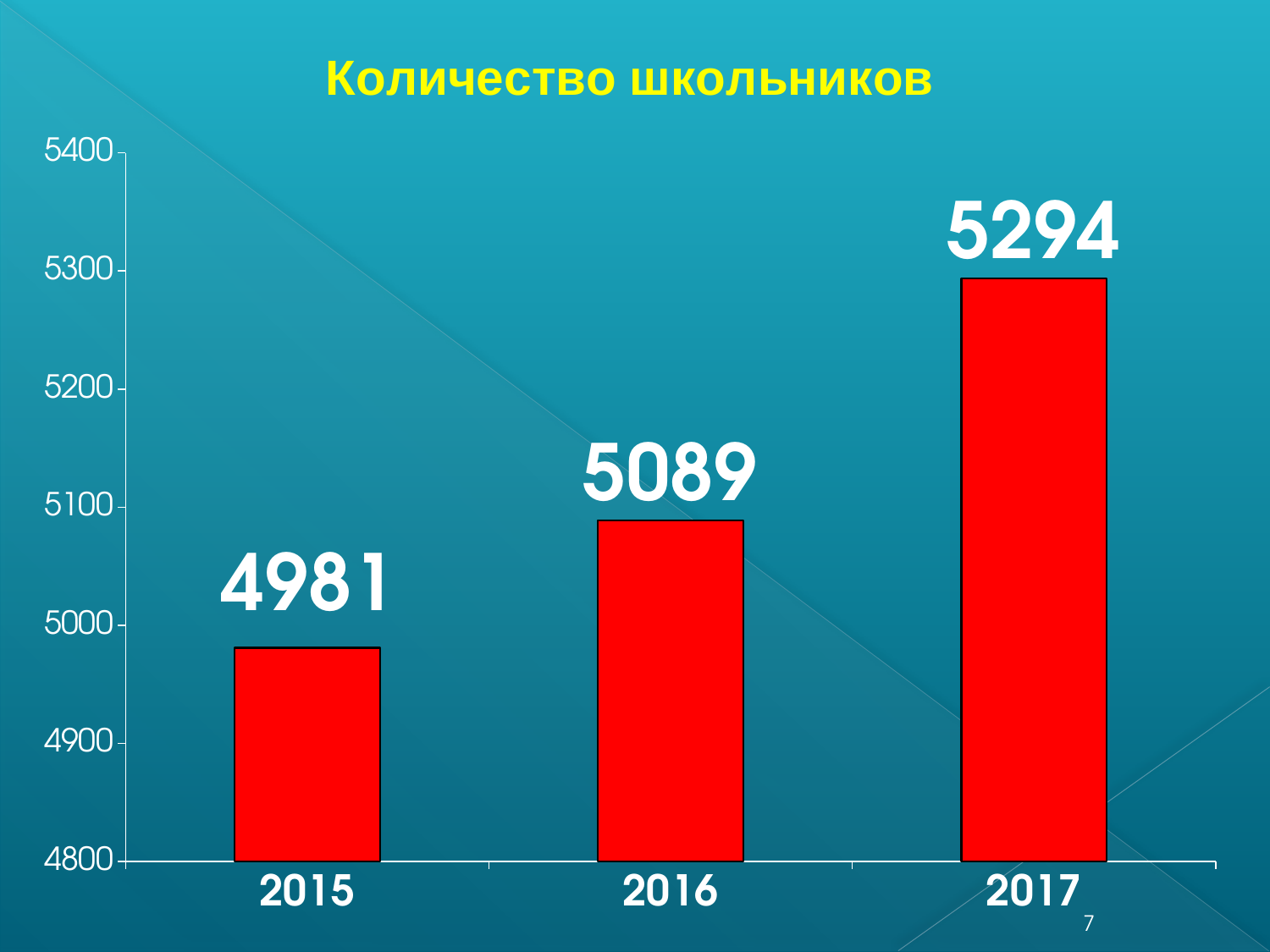

### Chart: Количество школьников

| Category | Количество учащихся |
|---|---|
| 2015 | 4981.0 |
| 2016 | 5089.0 |
| 2017 | 5294.0 |
7